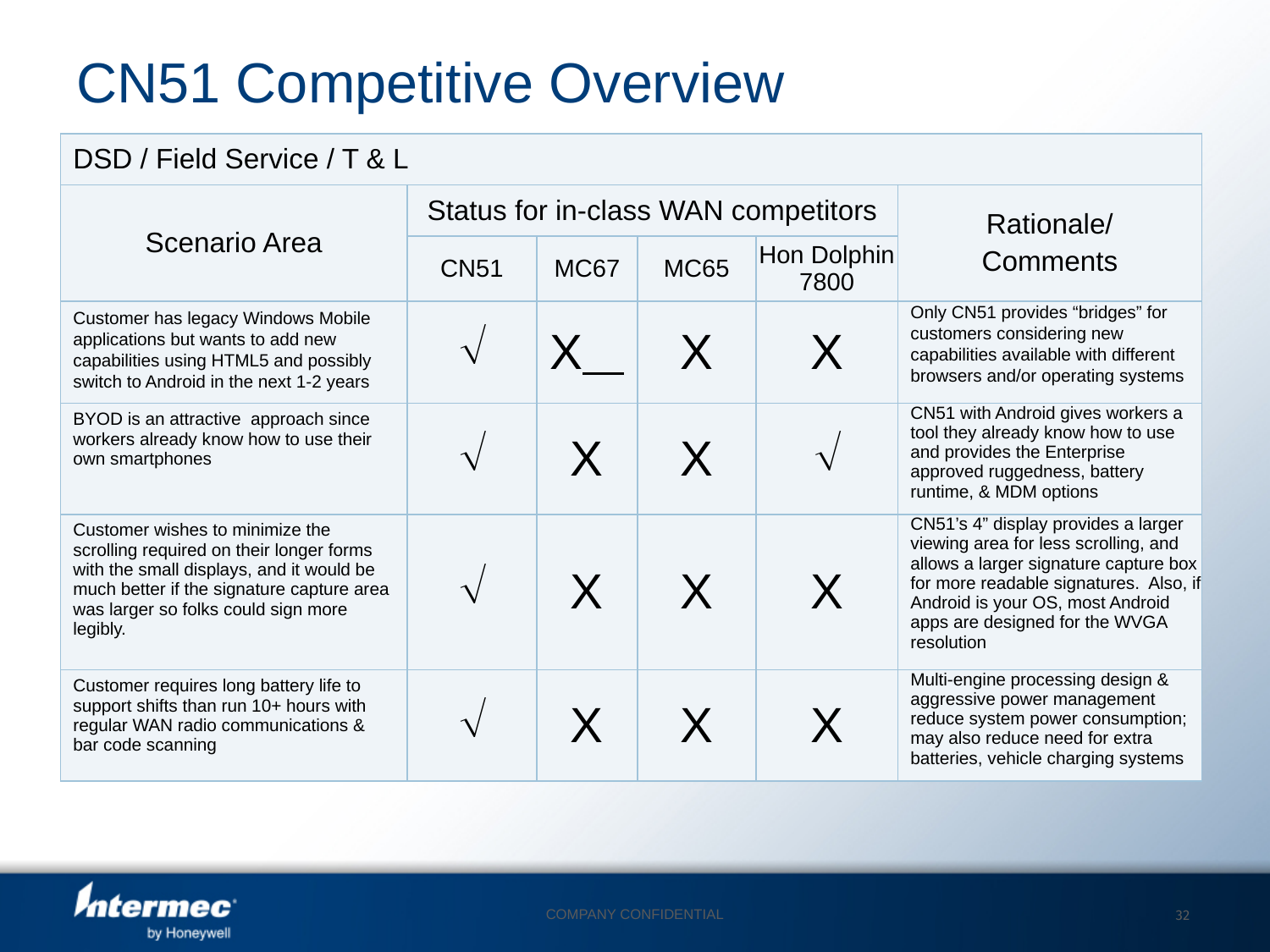

# CN51 Competitive Overview
| DSD / Field Service / T & L |  |  |  |  |  |
| --- | --- | --- | --- | --- | --- |
| Scenario Area | Status for in-class WAN competitors |  |  |  | Rationale/ Comments |
|  | CN51 | MC67 | MC65 | Hon Dolphin 7800 |  |
| Customer has legacy Windows Mobile applications but wants to add new capabilities using HTML5 and possibly switch to Android in the next 1-2 years | √ | X | X | X | Only CN51 provides “bridges” for customers considering new capabilities available with different browsers and/or operating systems |
| BYOD is an attractive approach since workers already know how to use their own smartphones | √ | X | X | √ | CN51 with Android gives workers a tool they already know how to use and provides the Enterprise approved ruggedness, battery runtime, & MDM options |
| Customer wishes to minimize the scrolling required on their longer forms with the small displays, and it would be much better if the signature capture area was larger so folks could sign more legibly. | √ | X | X | X | CN51’s 4” display provides a larger viewing area for less scrolling, and allows a larger signature capture box for more readable signatures. Also, if Android is your OS, most Android apps are designed for the WVGA resolution |
| Customer requires long battery life to support shifts than run 10+ hours with regular WAN radio communications & bar code scanning | √ | X | X | X | Multi-engine processing design & aggressive power management reduce system power consumption; may also reduce need for extra batteries, vehicle charging systems |